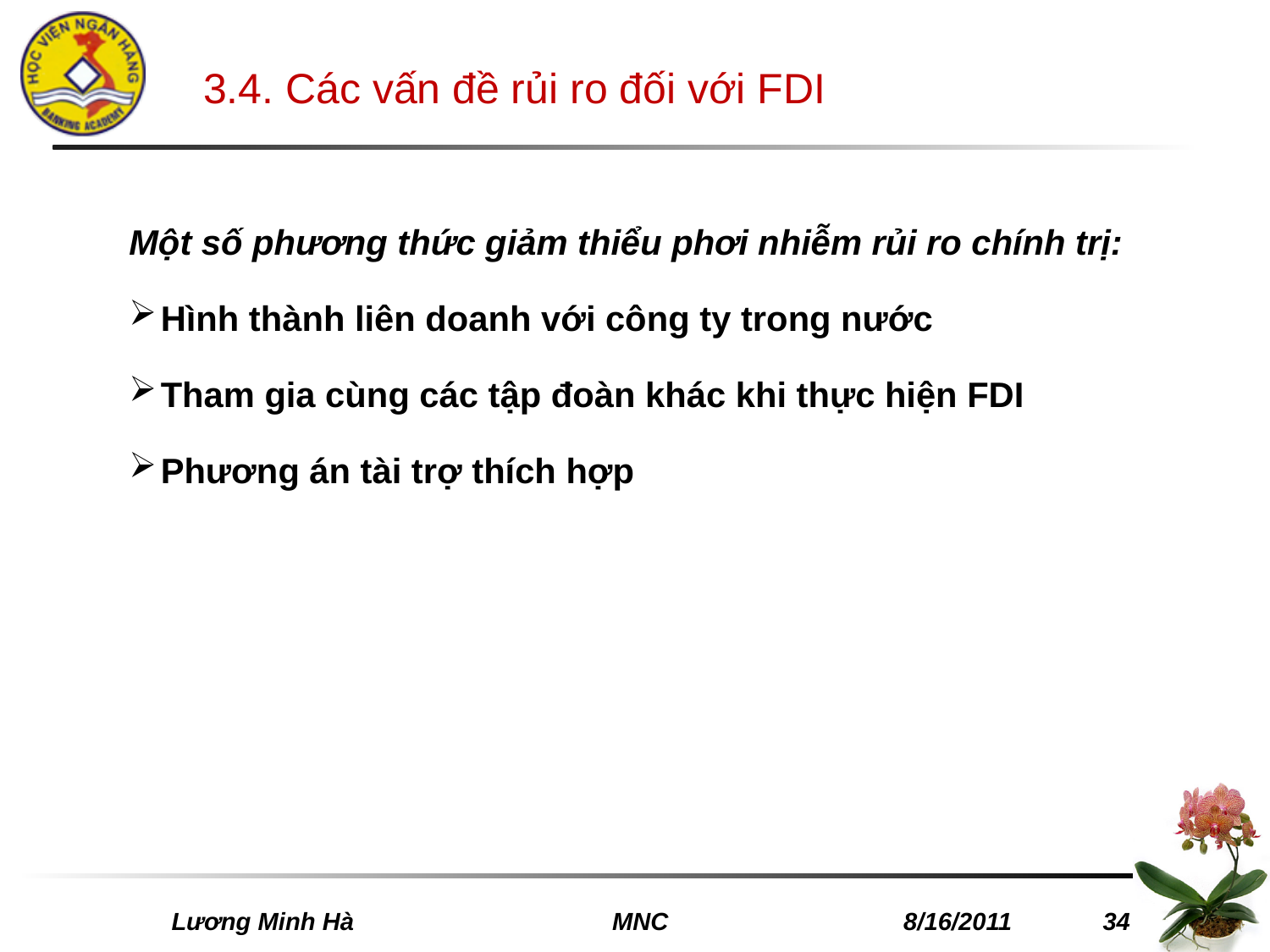

# 3.4. Các vấn đề rủi ro đối với FDI
Một số phương thức giảm thiểu phơi nhiễm rủi ro chính trị:
Hình thành liên doanh với công ty trong nước
Tham gia cùng các tập đoàn khác khi thực hiện FDI
Phương án tài trợ thích hợp
 Lương Minh Hà